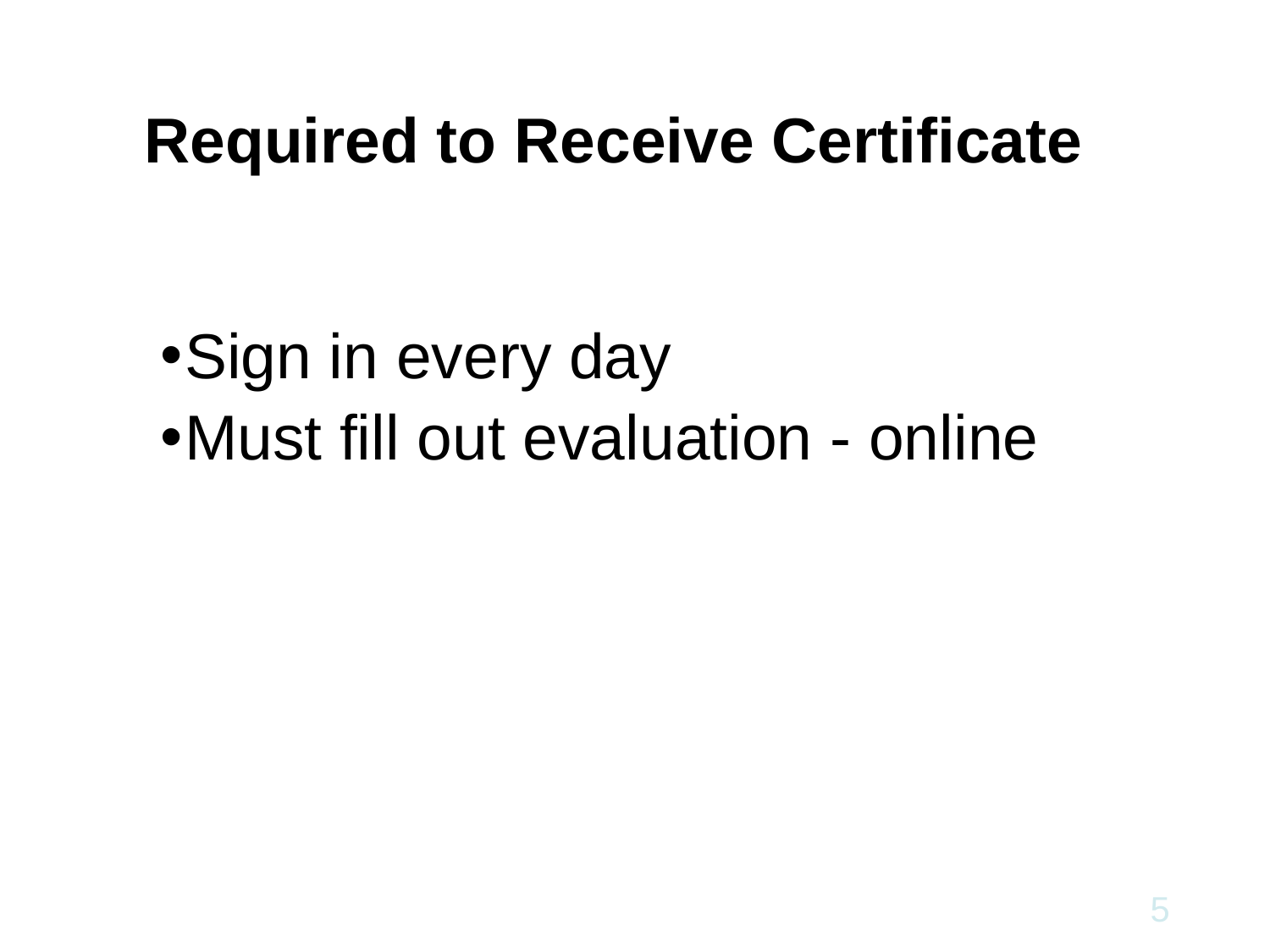

# Required to Receive Certificate
Sign in every day
Must fill out evaluation - online

5